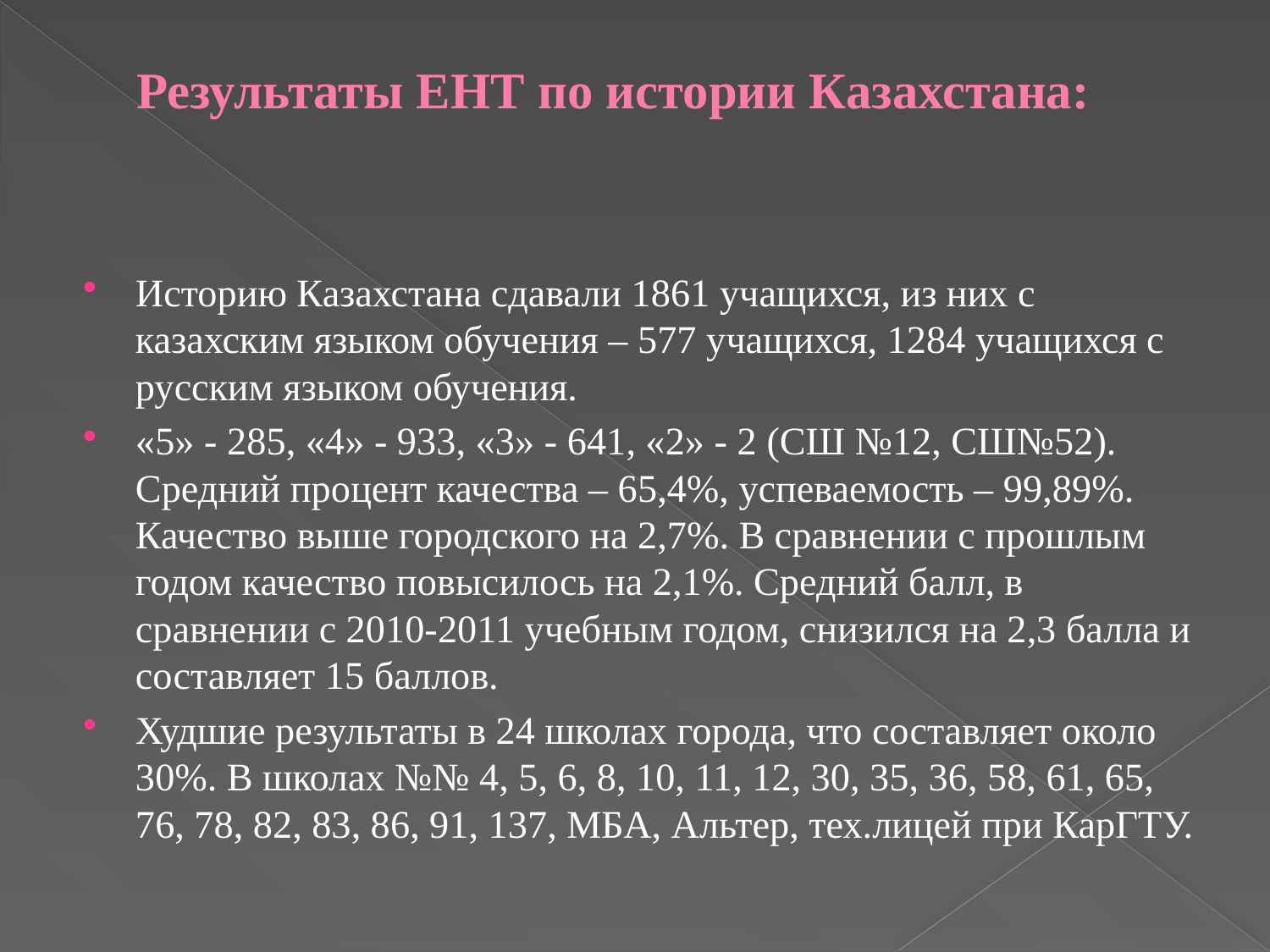

# Результаты ЕНТ по истории Казахстана:
Историю Казахстана сдавали 1861 учащихся, из них с казахским языком обучения – 577 учащихся, 1284 учащихся с русским языком обучения.
«5» - 285, «4» - 933, «3» - 641, «2» - 2 (СШ №12, СШ№52). Средний процент качества – 65,4%, успеваемость – 99,89%.  Качество выше городского на 2,7%. В сравнении с прошлым годом качество повысилось на 2,1%. Средний балл, в сравнении с 2010-2011 учебным годом, снизился на 2,3 балла и составляет 15 баллов.
Худшие результаты в 24 школах города, что составляет около 30%. В школах №№ 4, 5, 6, 8, 10, 11, 12, 30, 35, 36, 58, 61, 65, 76, 78, 82, 83, 86, 91, 137, МБА, Альтер, тех.лицей при КарГТУ.